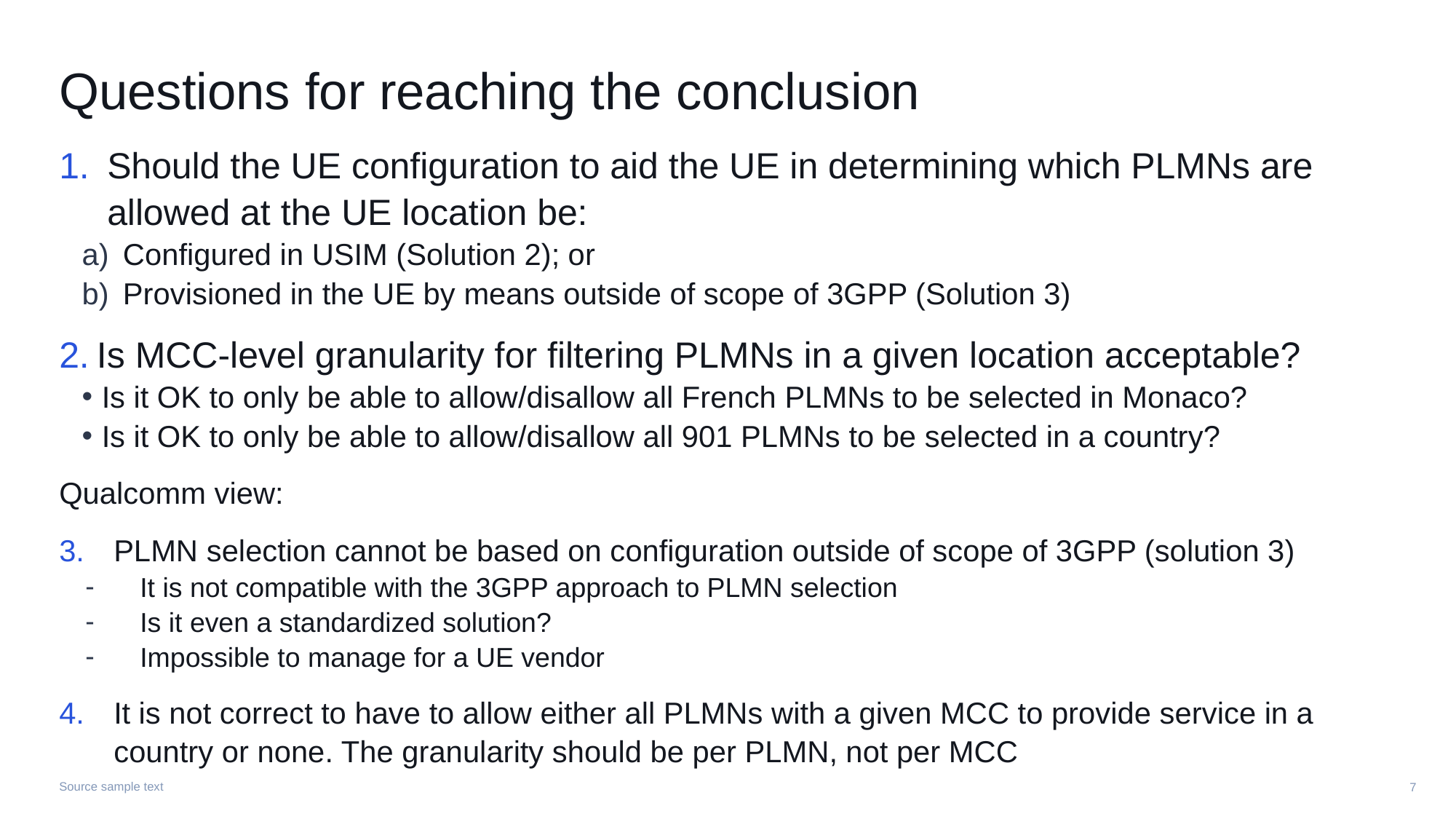

# Questions for reaching the conclusion
Should the UE configuration to aid the UE in determining which PLMNs are allowed at the UE location be:
Configured in USIM (Solution 2); or
Provisioned in the UE by means outside of scope of 3GPP (Solution 3)
Is MCC-level granularity for filtering PLMNs in a given location acceptable?
Is it OK to only be able to allow/disallow all French PLMNs to be selected in Monaco?
Is it OK to only be able to allow/disallow all 901 PLMNs to be selected in a country?
Qualcomm view:
PLMN selection cannot be based on configuration outside of scope of 3GPP (solution 3)
It is not compatible with the 3GPP approach to PLMN selection
Is it even a standardized solution?
Impossible to manage for a UE vendor
It is not correct to have to allow either all PLMNs with a given MCC to provide service in a country or none. The granularity should be per PLMN, not per MCC

Source sample text